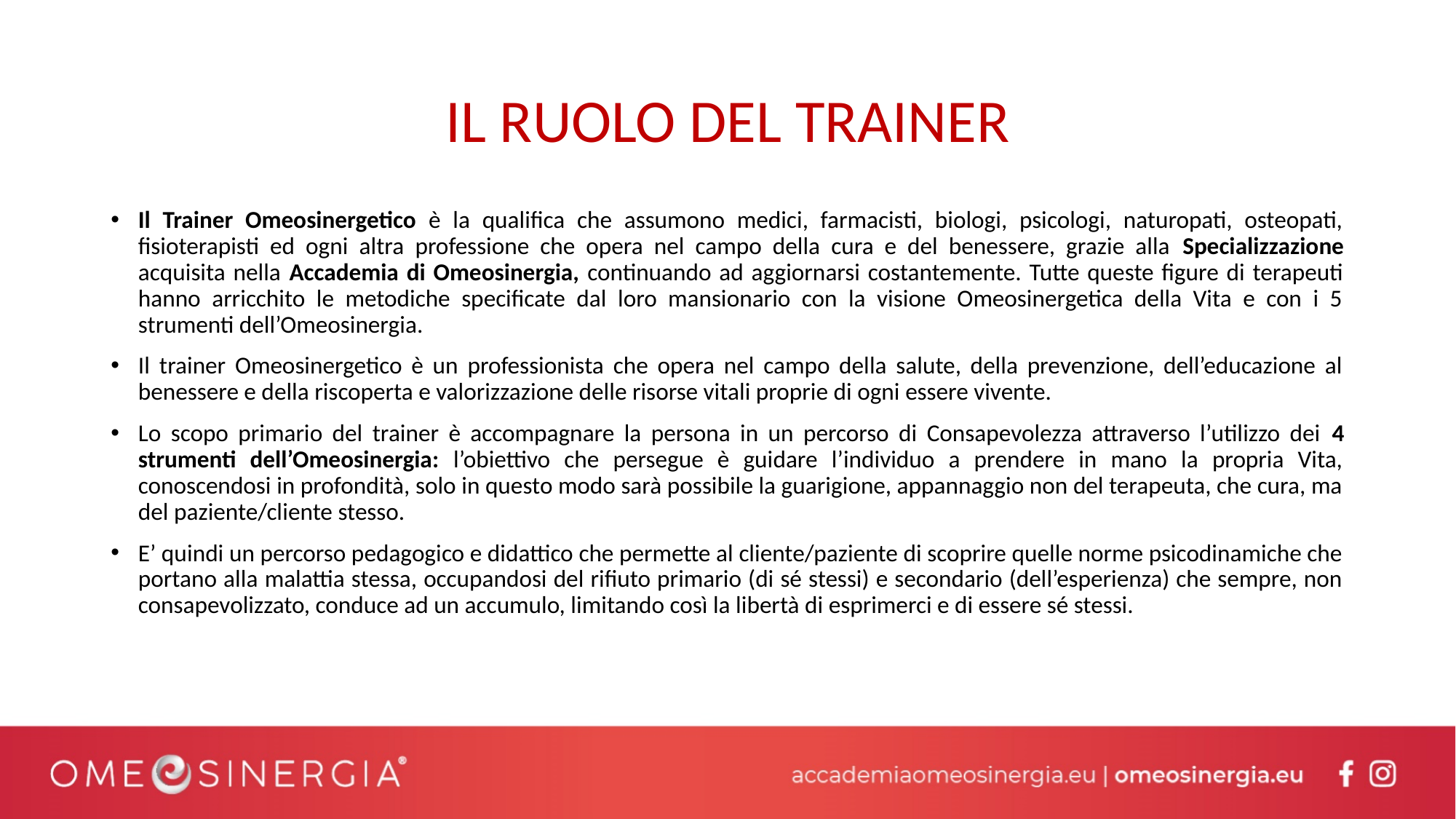

# IL RUOLO DEL TRAINER
Il Trainer Omeosinergetico è la qualifica che assumono medici, farmacisti, biologi, psicologi, naturopati, osteopati, fisioterapisti ed ogni altra professione che opera nel campo della cura e del benessere, grazie alla Specializzazione acquisita nella Accademia di Omeosinergia, continuando ad aggiornarsi costantemente. Tutte queste figure di terapeuti hanno arricchito le metodiche specificate dal loro mansionario con la visione Omeosinergetica della Vita e con i 5 strumenti dell’Omeosinergia.
Il trainer Omeosinergetico è un professionista che opera nel campo della salute, della prevenzione, dell’educazione al benessere e della riscoperta e valorizzazione delle risorse vitali proprie di ogni essere vivente.
Lo scopo primario del trainer è accompagnare la persona in un percorso di Consapevolezza attraverso l’utilizzo dei 4 strumenti dell’Omeosinergia: l’obiettivo che persegue è guidare l’individuo a prendere in mano la propria Vita, conoscendosi in profondità, solo in questo modo sarà possibile la guarigione, appannaggio non del terapeuta, che cura, ma del paziente/cliente stesso.
E’ quindi un percorso pedagogico e didattico che permette al cliente/paziente di scoprire quelle norme psicodinamiche che portano alla malattia stessa, occupandosi del rifiuto primario (di sé stessi) e secondario (dell’esperienza) che sempre, non consapevolizzato, conduce ad un accumulo, limitando così la libertà di esprimerci e di essere sé stessi.